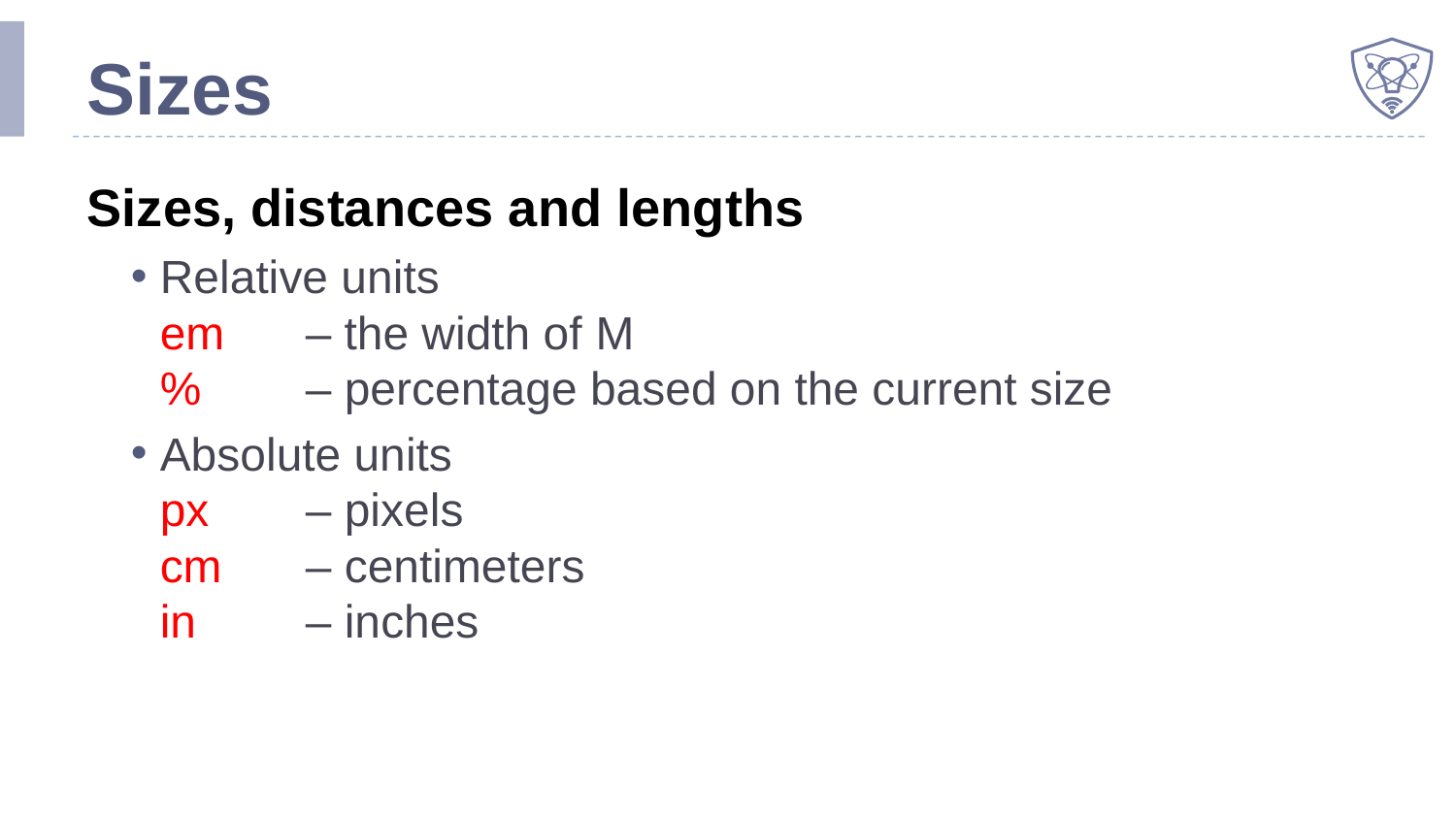

# Sizes
Sizes, distances and lengths
Relative units
em	– the width of М
%	– percentage based on the current size
Absolute units
px	– pixels
cm	– centimeters
in	– inches